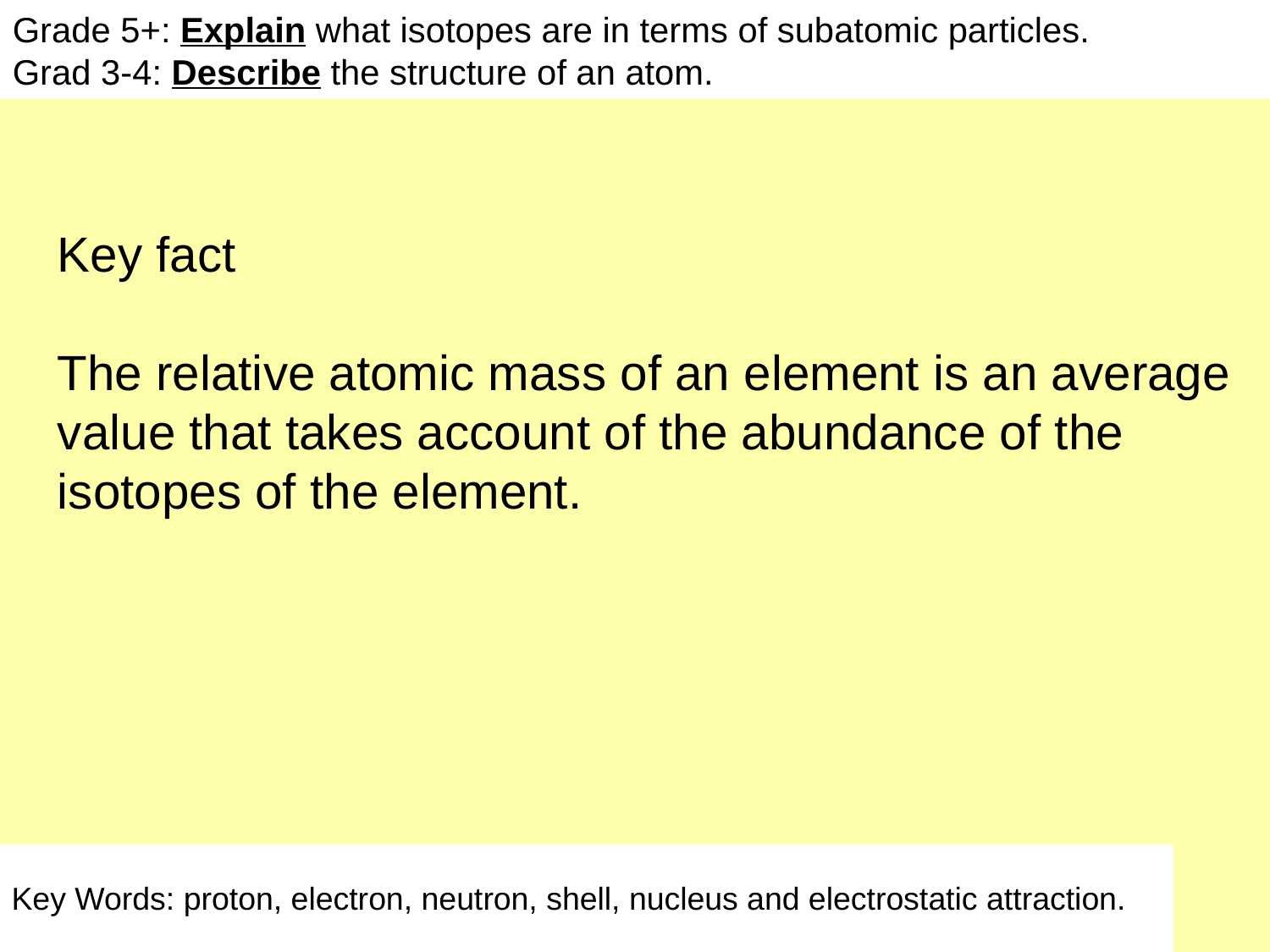

Aspire: Explain why atoms have no overall charge.
Challenge: Describe the parts of an atom and their relative charge.
Aspire: Explain why atoms have no overall charge.
Challenge: Describe the parts of an atom and their relative charge.
Grade 5+: Explain what isotopes are in terms of subatomic particles.
Grad 3-4: Describe the structure of an atom.
Aspire: Explain what isotopes are in terms of subatomic particles.
Challenge: Describe the structure of an atom.
Key fact

The relative atomic mass of an element is an average value that takes account of the abundance of the isotopes of the element.
Key Words: proton, electron, neutron, shell, nucleus and electrostatic attraction.
Key Words: electrostatic attraction, proton, electron, neutron